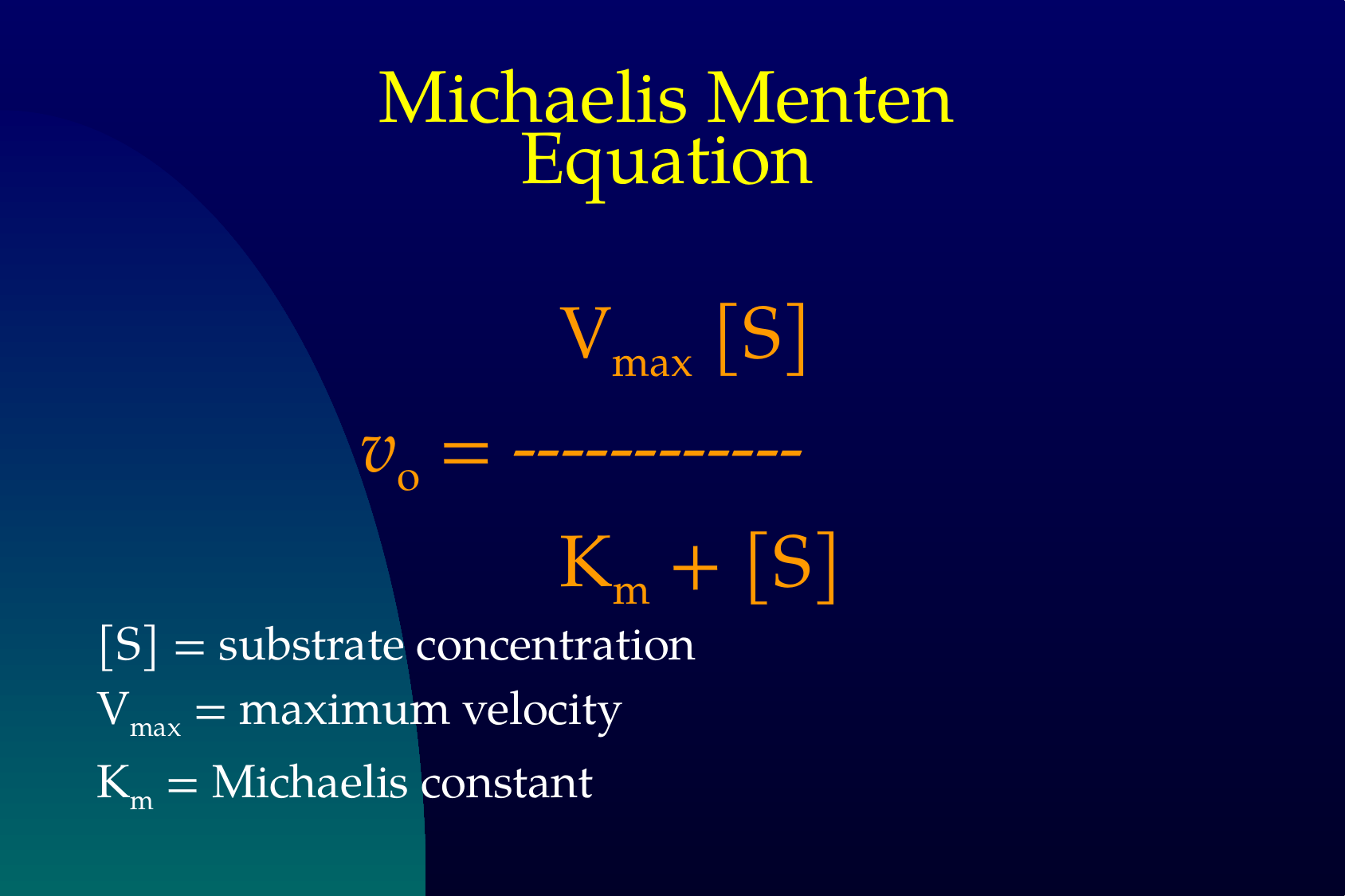

# Michaelis Menten Equation
				Vmax [S]
vo = ------------
				Km + [S]
[S] = substrate concentration
Vmax = maximum velocity
Km = Michaelis constant